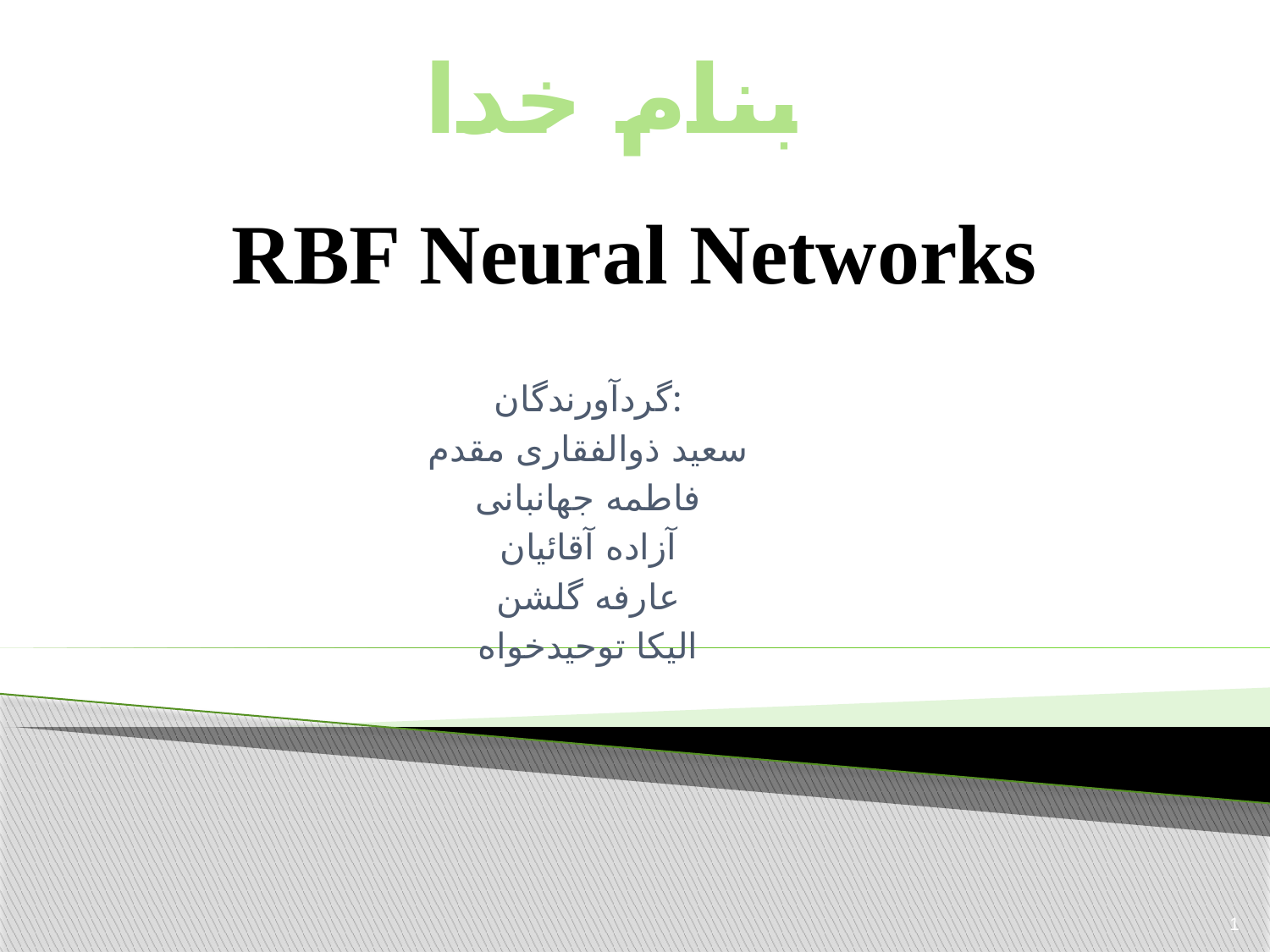

بنام خدا
# RBF Neural Networks
گردآورندگان:
سعید ذوالفقاری مقدم
فاطمه جهانبانی
آزاده آقائیان
عارفه گلشن
الیکا توحیدخواه
1